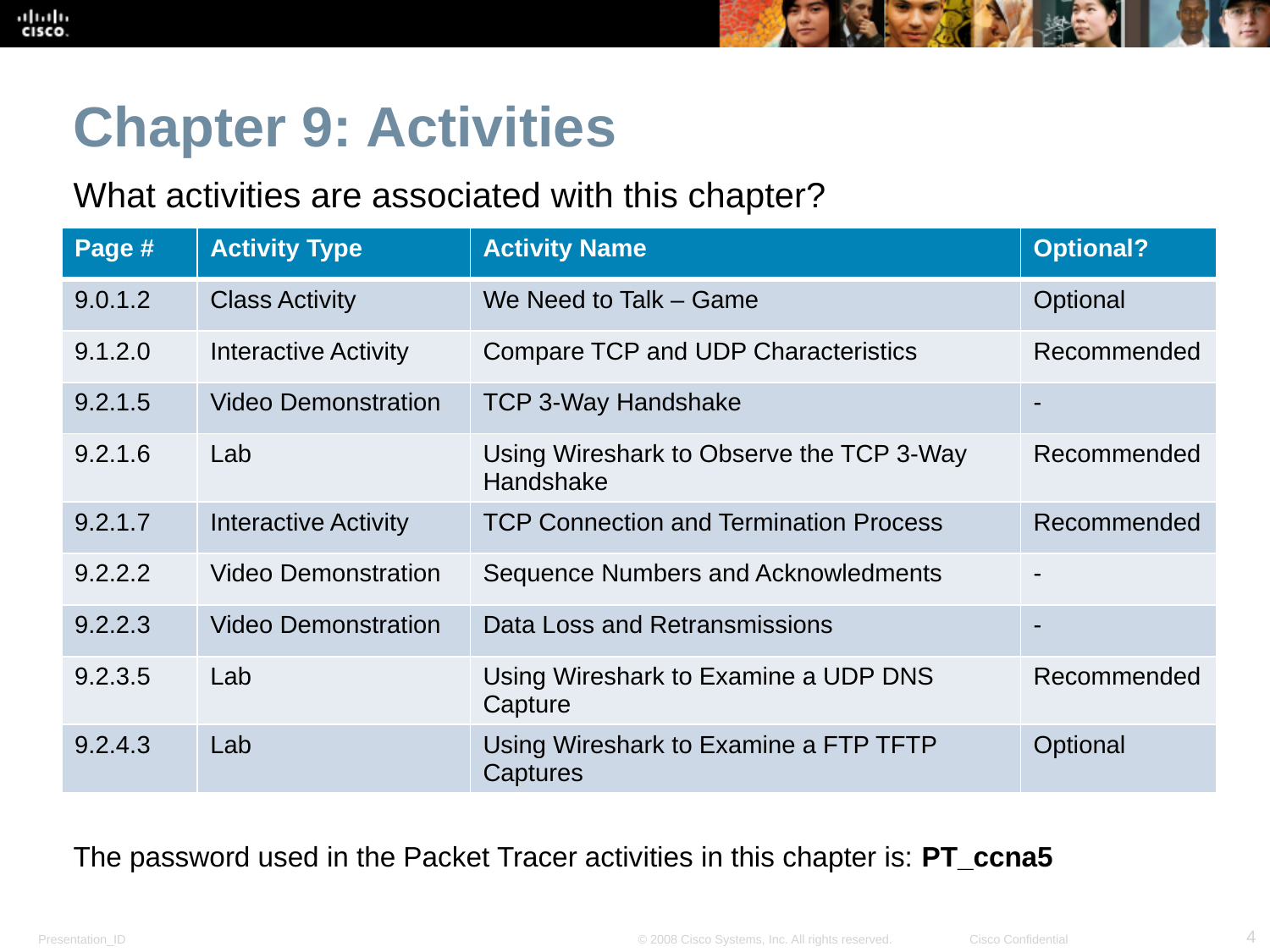

Chapter 9: Activities
What activities are associated with this chapter?

| Page # | Activity Type | Activity Name | Optional? |
| --- | --- | --- | --- |
| 9.0.1.2 | Class Activity | We Need to Talk – Game | Optional |
| 9.1.2.0 | Interactive Activity | Compare TCP and UDP Characteristics | Recommended |
| 9.2.1.5 | Video Demonstration | TCP 3-Way Handshake | - |
| 9.2.1.6 | Lab | Using Wireshark to Observe the TCP 3-Way Handshake | Recommended |
| 9.2.1.7 | Interactive Activity | TCP Connection and Termination Process | Recommended |
| 9.2.2.2 | Video Demonstration | Sequence Numbers and Acknowledments | - |
| 9.2.2.3 | Video Demonstration | Data Loss and Retransmissions | - |
| 9.2.3.5 | Lab | Using Wireshark to Examine a UDP DNS Capture | Recommended |
| 9.2.4.3 | Lab | Using Wireshark to Examine a FTP TFTP Captures | Optional |
The password used in the Packet Tracer activities in this chapter is: PT_ccna5